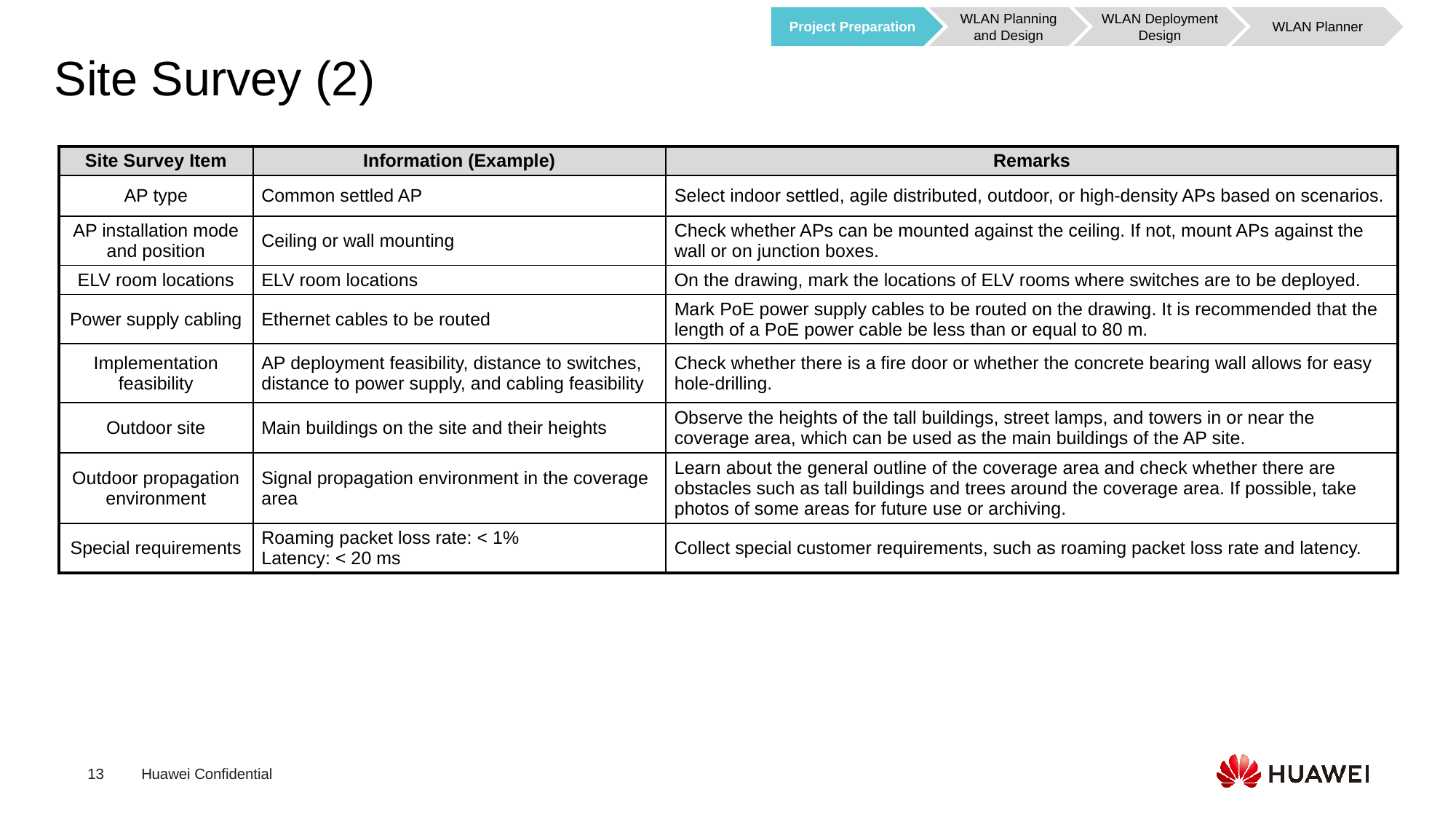

Project Preparation
WLAN Planning and Design
WLAN Deployment Design
WLAN Planner
# Site Survey (2)
| Site Survey Item | Information (Example) | Remarks |
| --- | --- | --- |
| AP type | Common settled AP | Select indoor settled, agile distributed, outdoor, or high-density APs based on scenarios. |
| AP installation mode and position | Ceiling or wall mounting | Check whether APs can be mounted against the ceiling. If not, mount APs against the wall or on junction boxes. |
| ELV room locations | ELV room locations | On the drawing, mark the locations of ELV rooms where switches are to be deployed. |
| Power supply cabling | Ethernet cables to be routed | Mark PoE power supply cables to be routed on the drawing. It is recommended that the length of a PoE power cable be less than or equal to 80 m. |
| Implementation feasibility | AP deployment feasibility, distance to switches, distance to power supply, and cabling feasibility | Check whether there is a fire door or whether the concrete bearing wall allows for easy hole-drilling. |
| Outdoor site | Main buildings on the site and their heights | Observe the heights of the tall buildings, street lamps, and towers in or near the coverage area, which can be used as the main buildings of the AP site. |
| Outdoor propagation environment | Signal propagation environment in the coverage area | Learn about the general outline of the coverage area and check whether there are obstacles such as tall buildings and trees around the coverage area. If possible, take photos of some areas for future use or archiving. |
| Special requirements | Roaming packet loss rate: < 1% Latency: < 20 ms | Collect special customer requirements, such as roaming packet loss rate and latency. |